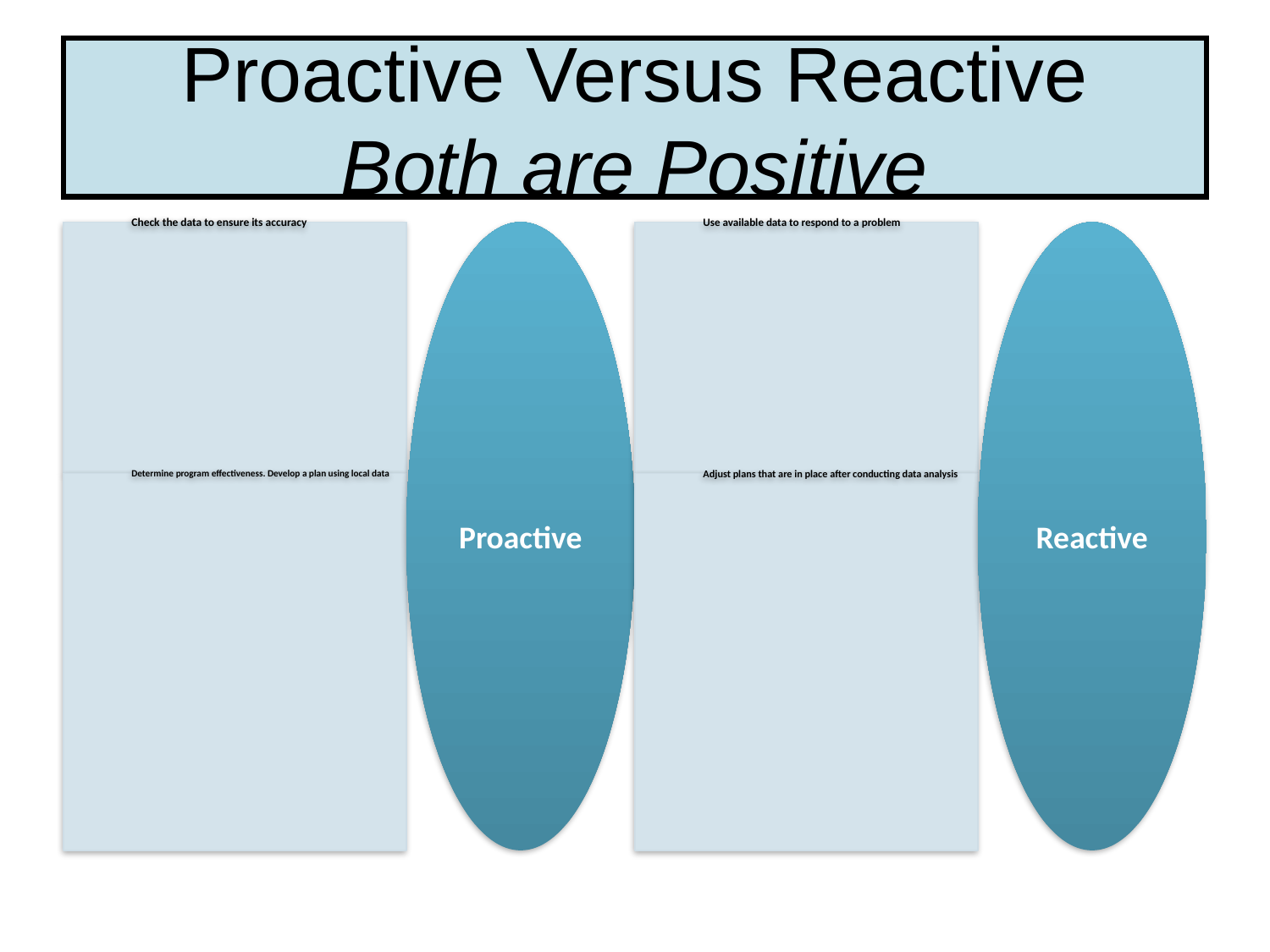

# Proactive Versus Reactive Both are Positive
Proactive
Check the data to ensure its accuracy
Determine program effectiveness. Develop a plan using local data
Reactive
Use available data to respond to a problem
Adjust plans that are in place after conducting data analysis